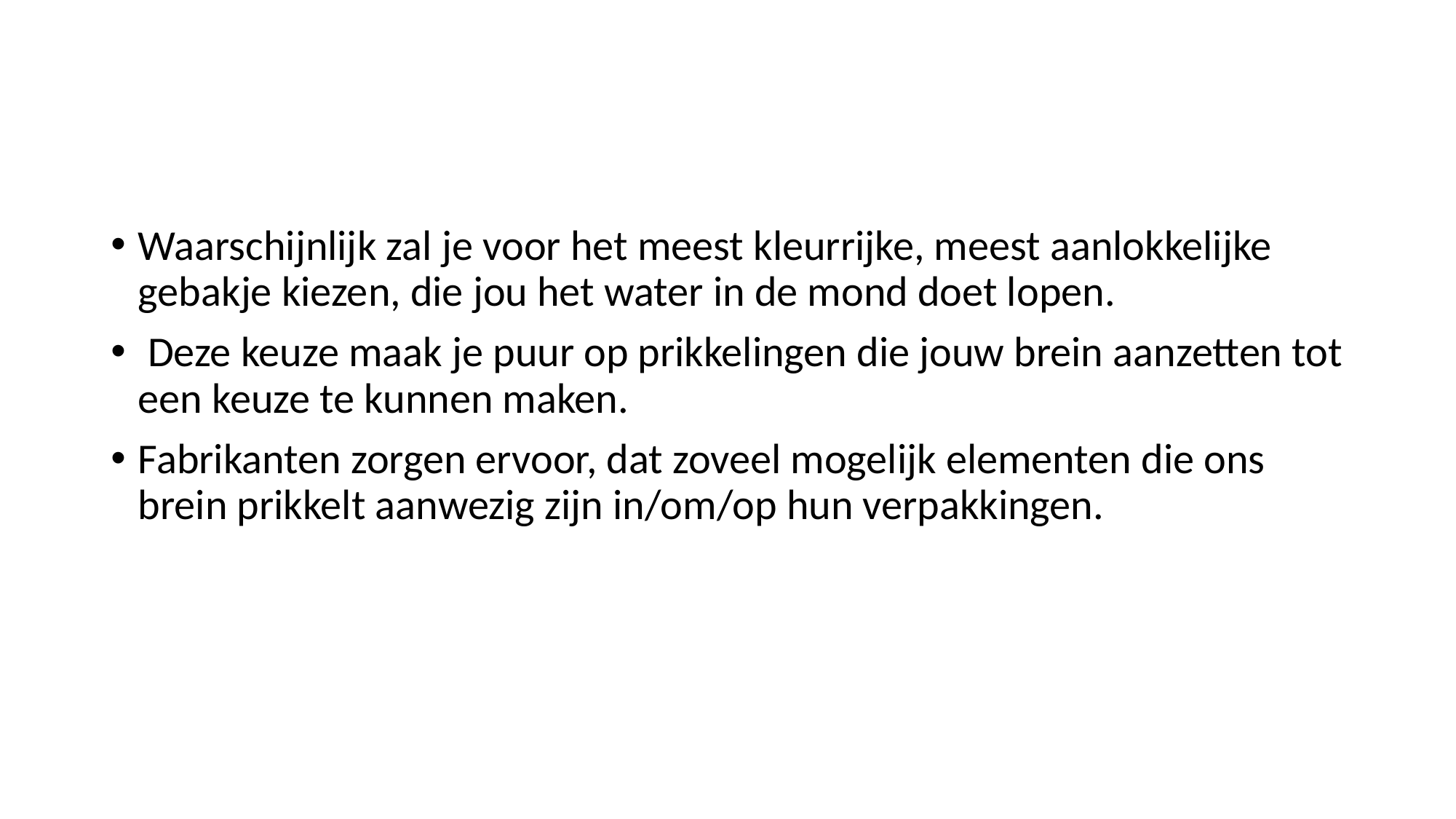

#
Waarschijnlijk zal je voor het meest kleurrijke, meest aanlokkelijke gebakje kiezen, die jou het water in de mond doet lopen.
 Deze keuze maak je puur op prikkelingen die jouw brein aanzetten tot een keuze te kunnen maken.
Fabrikanten zorgen ervoor, dat zoveel mogelijk elementen die ons brein prikkelt aanwezig zijn in/om/op hun verpakkingen.